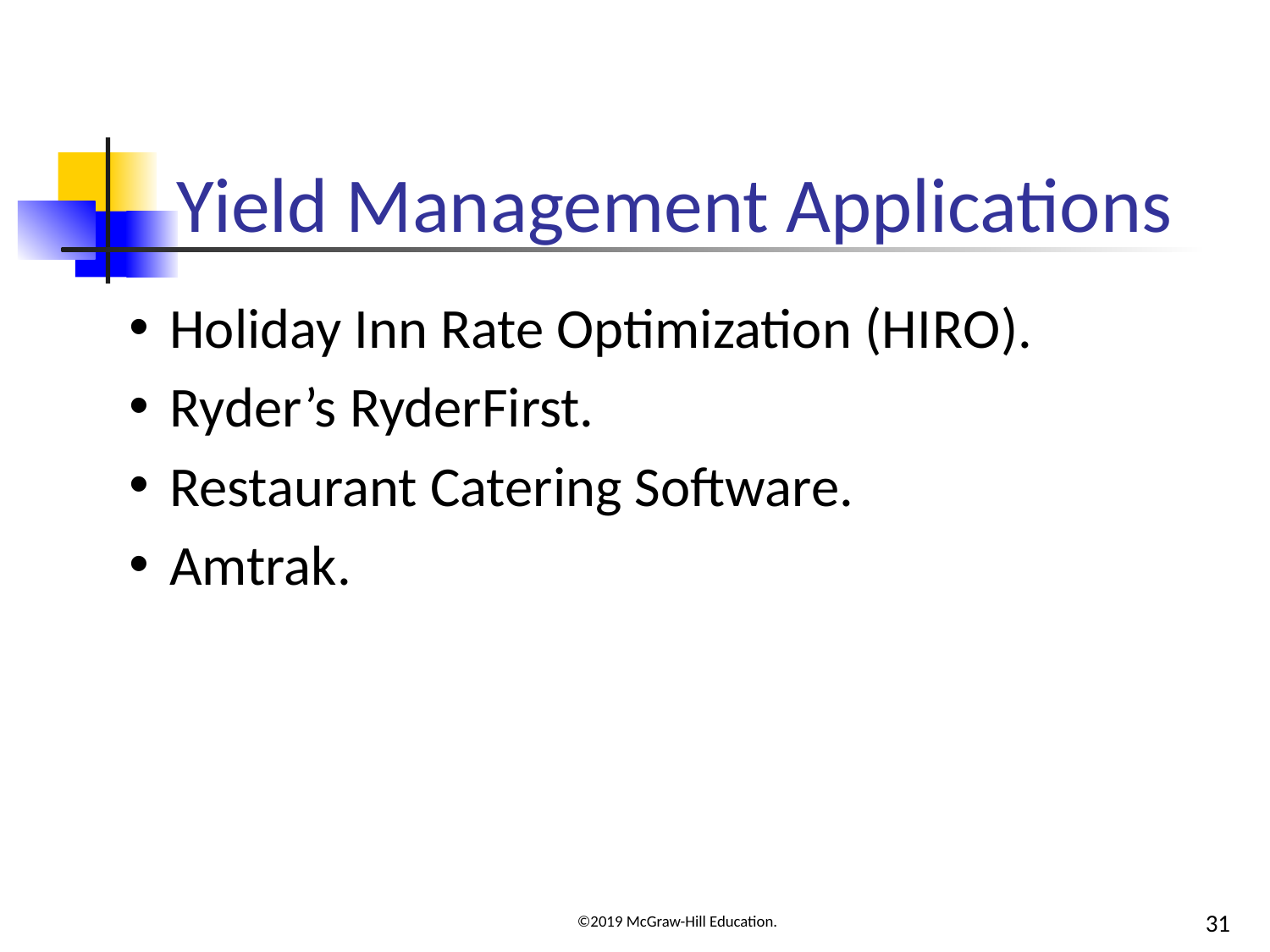

# Yield Management Applications
Holiday Inn Rate Optimization (H I R O).
Ryder’s RyderFirst.
Restaurant Catering Software.
Amtrak.